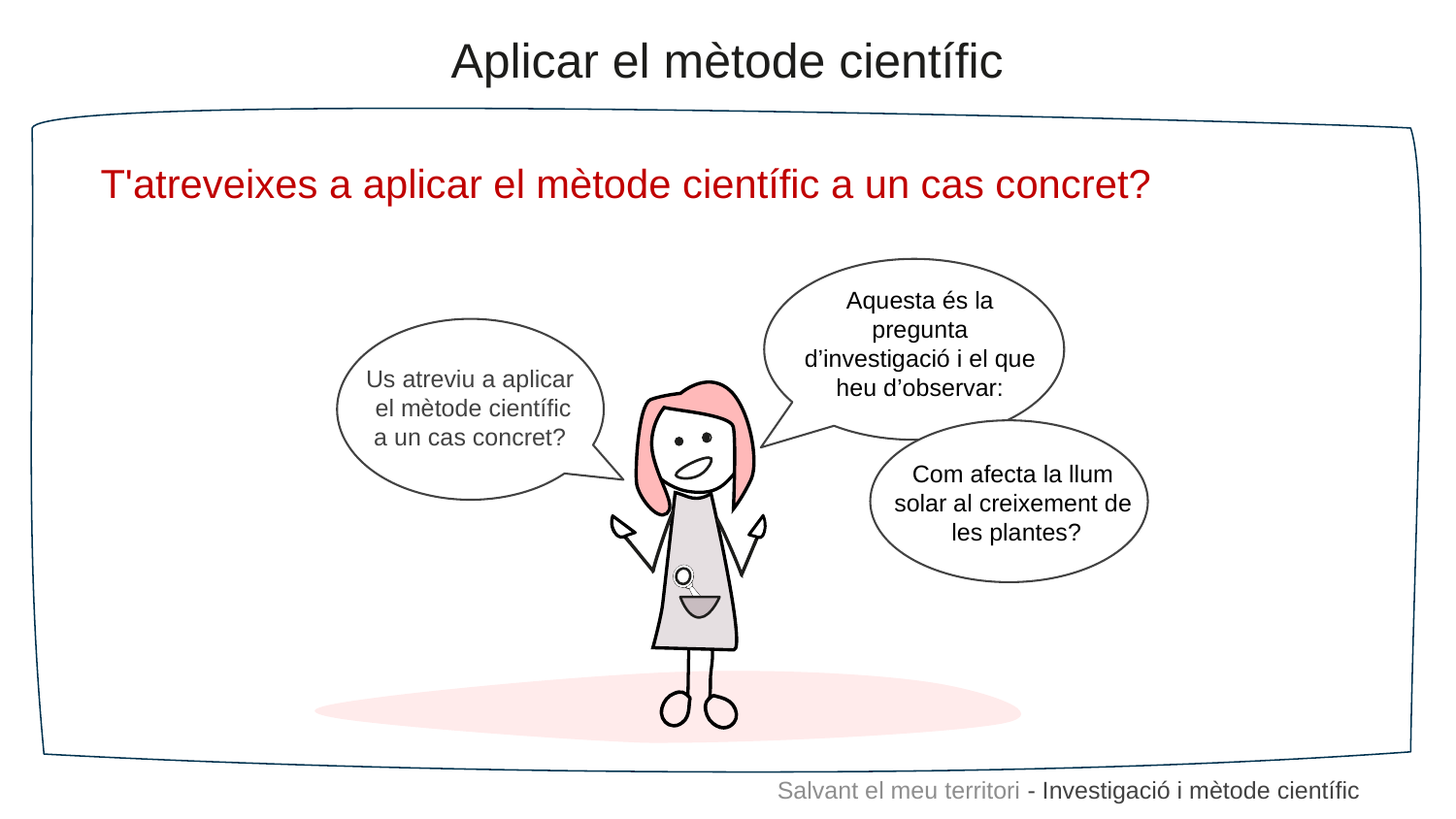

Aplicar el mètode científic

T'atreveixes a aplicar el mètode científic a un cas concret?

Aquesta és la pregunta d’investigació i el que heu d’observar:

Us atreviu a aplicar
 el mètode científic a un cas concret?

Com afecta la llum
solar al creixement de
 les plantes?

Salvant el meu territori - Investigació i mètode científic